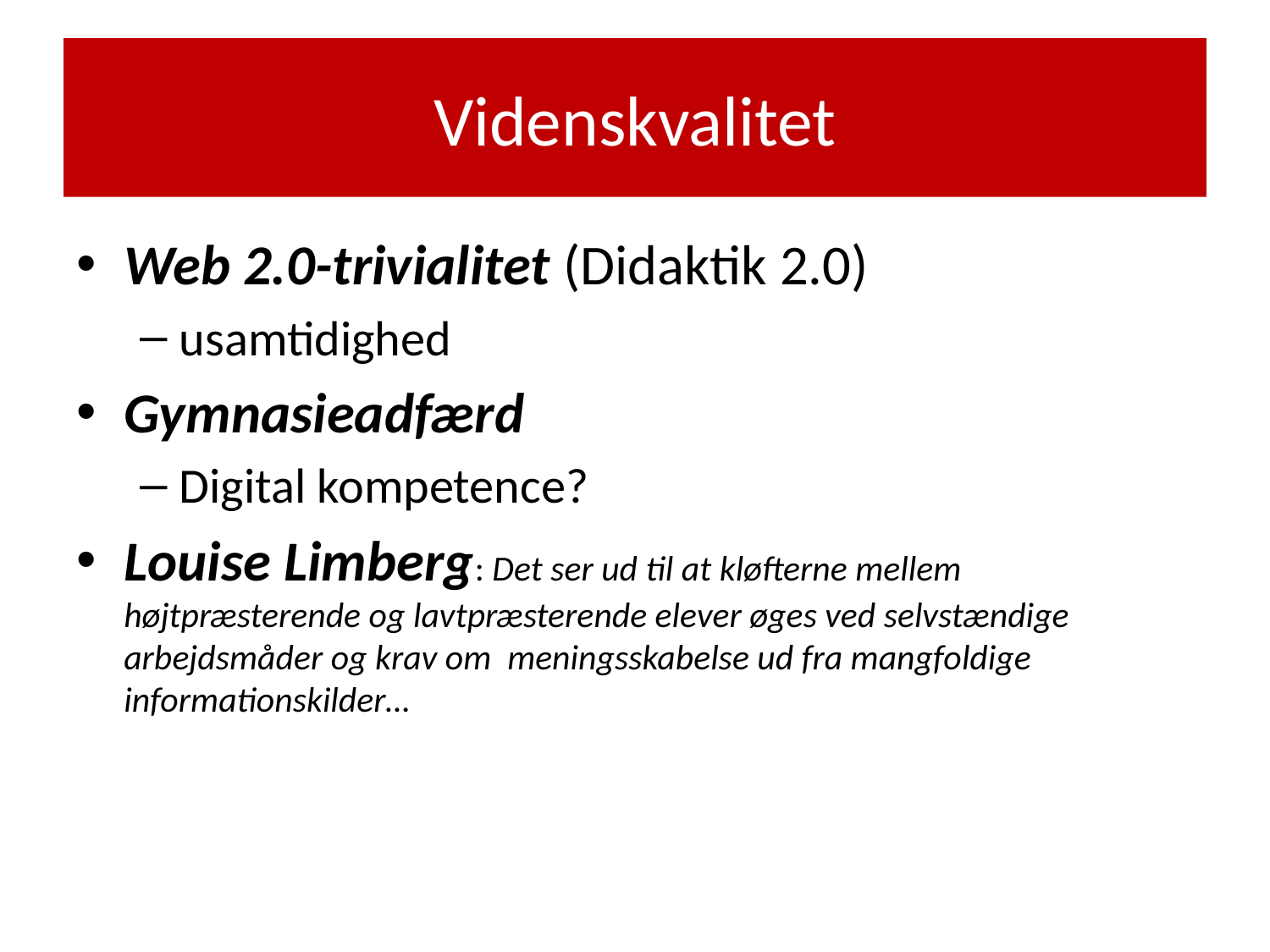

# Videnskvalitet
Web 2.0-trivialitet (Didaktik 2.0)
usamtidighed
Gymnasieadfærd
Digital kompetence?
Louise Limberg: Det ser ud til at kløfterne mellem højtpræsterende og lavtpræsterende elever øges ved selvstændige arbejdsmåder og krav om  meningsskabelse ud fra mangfoldige informationskilder…